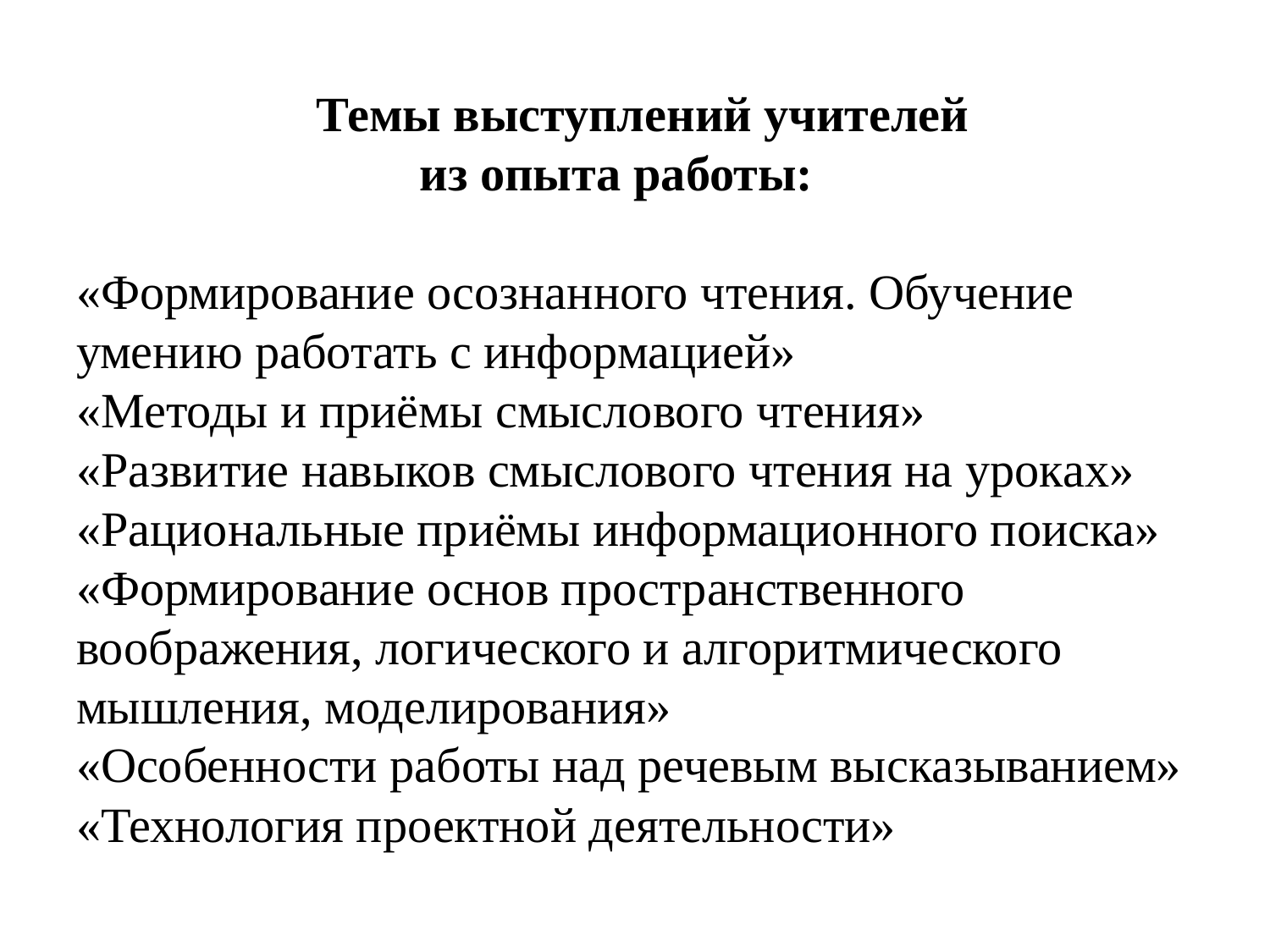

# Темы выступлений учителей из опыта работы: «Формирование осознанного чтения. Обучение умению работать с информацией» «Методы и приёмы смыслового чтения» «Развитие навыков смыслового чтения на уроках» «Рациональные приёмы информационного поиска» «Формирование основ пространственного воображения, логического и алгоритмического мышления, моделирования» «Особенности работы над речевым высказыванием» «Технология проектной деятельности»